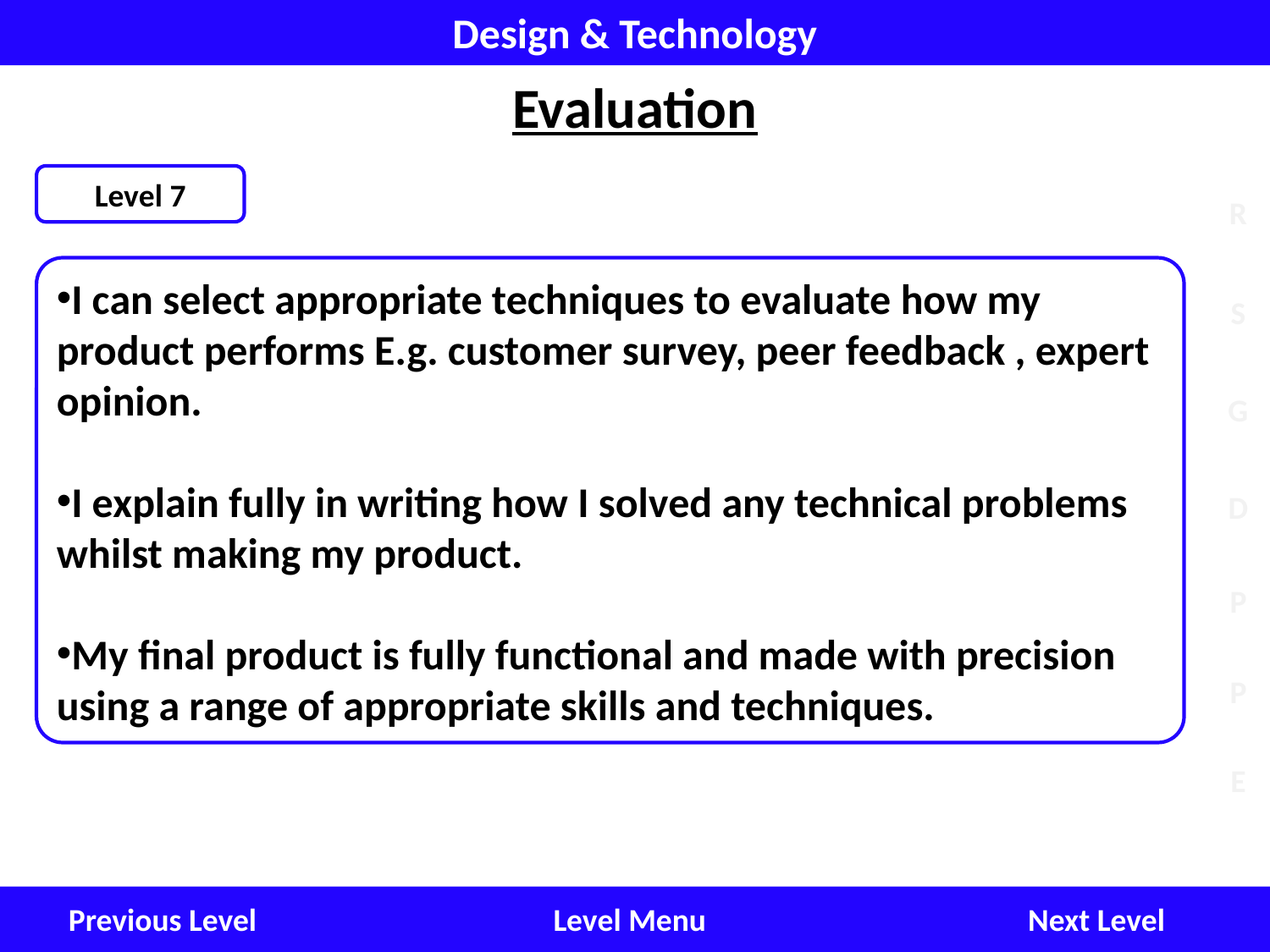

Design & Technology
Evaluation
Level 7
I can select appropriate techniques to evaluate how my product performs E.g. customer survey, peer feedback , expert opinion.

I explain fully in writing how I solved any technical problems whilst making my product.

My final product is fully functional and made with precision using a range of appropriate skills and techniques.

Next Level
Level Menu
Previous Level